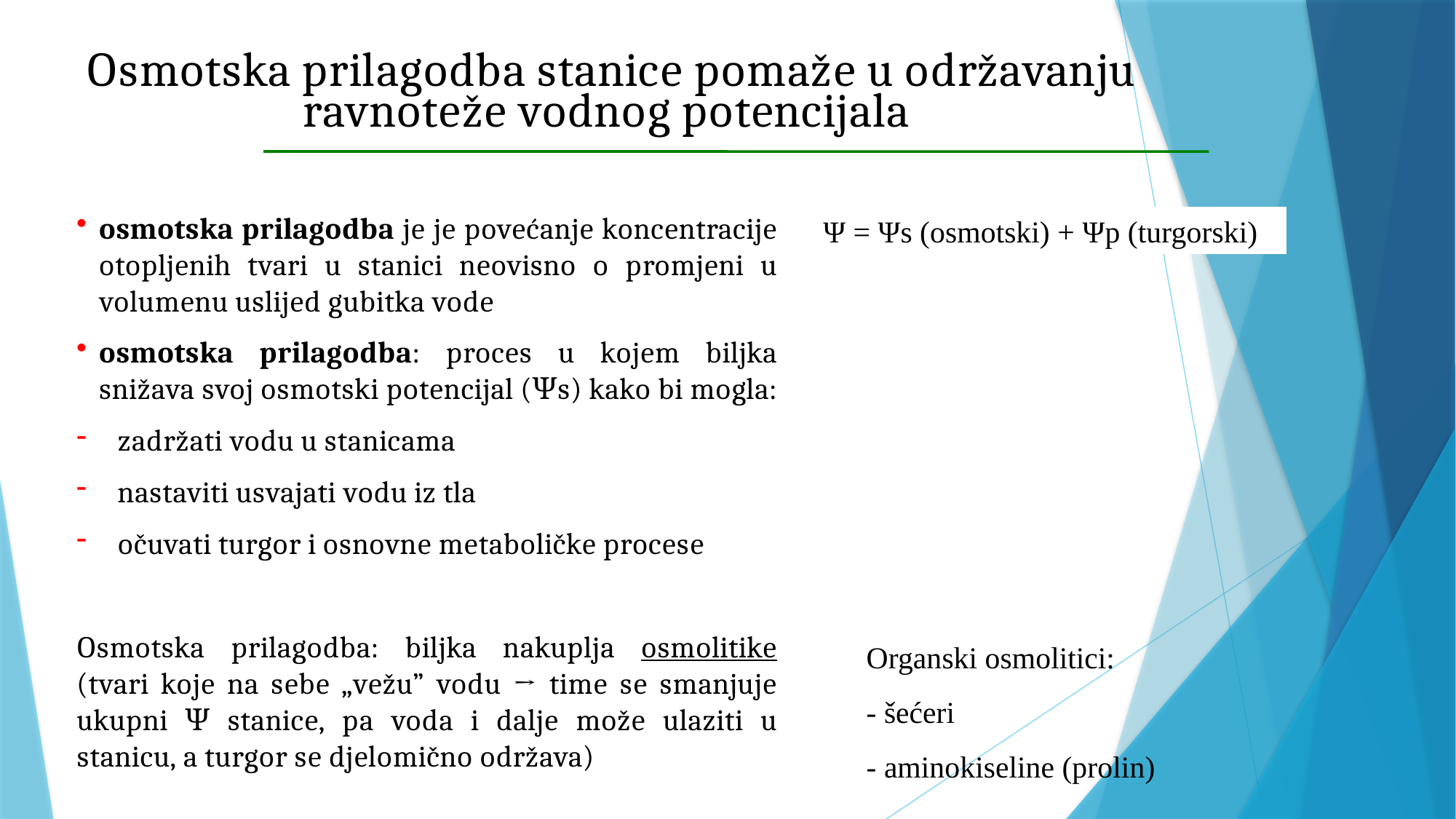

Osmotska prilagodba stanice pomaže u održavanju ravnoteže vodnog potencijala

osmotska prilagodba je je povećanje koncentracije otopljenih tvari u stanici neovisno o promjeni u volumenu uslijed gubitka vode
osmotska prilagodba: proces u kojem biljka snižava svoj osmotski potencijal (Ψs) kako bi mogla:
zadržati vodu u stanicama
nastaviti usvajati vodu iz tla
očuvati turgor i osnovne metaboličke procese

Osmotska prilagodba: biljka nakuplja osmolitike (tvari koje na sebe „vežu” vodu → time se smanjuje ukupni Ψ stanice, pa voda i dalje može ulaziti u stanicu, a turgor se djelomično održava)
Ψ = Ψs (osmotski) + Ψp (turgorski)
Organski osmolitici:
- šećeri
- aminokiseline (prolin)